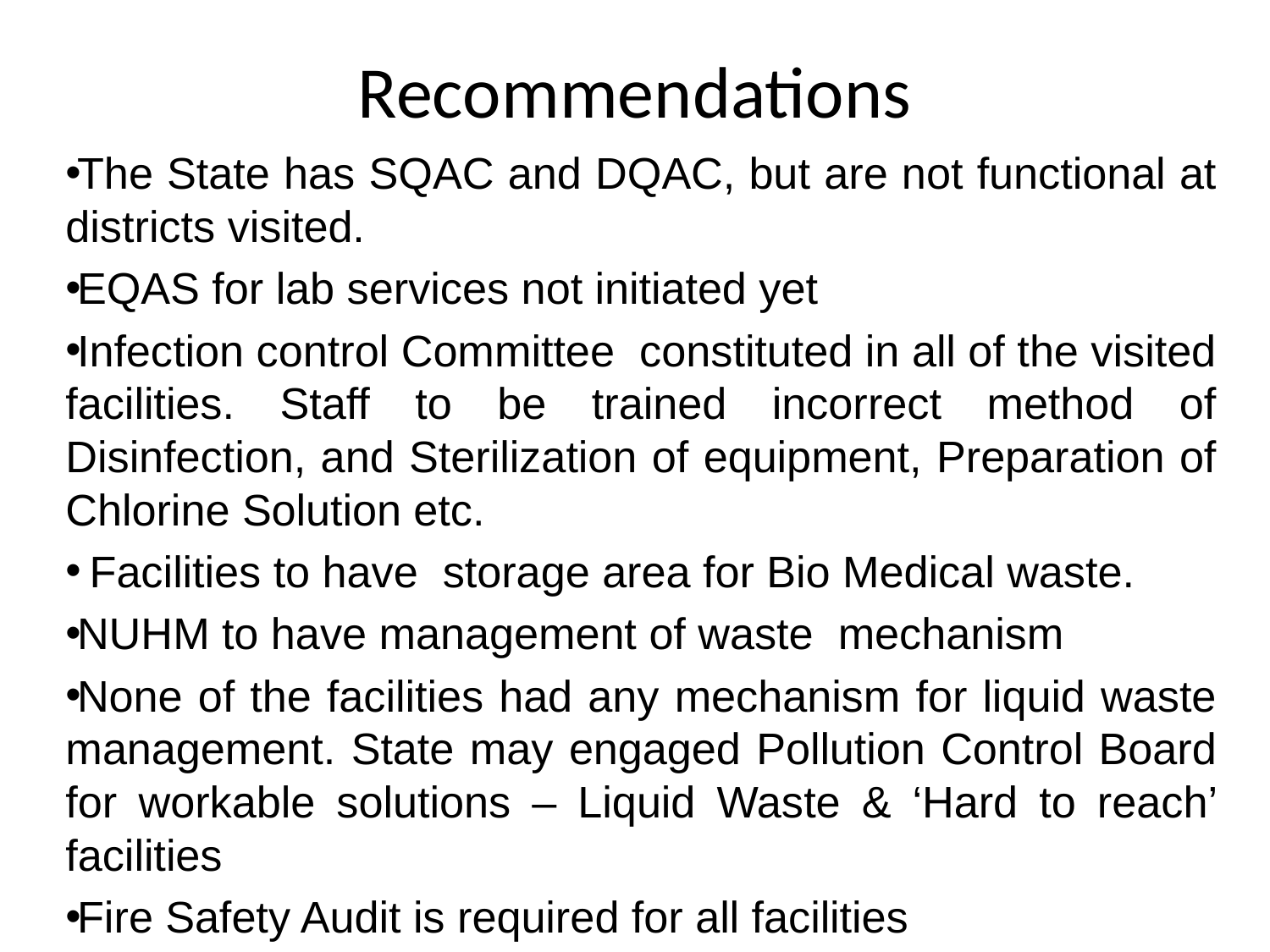

Recommendations
The State has SQAC and DQAC, but are not functional at districts visited.
EQAS for lab services not initiated yet
Infection control Committee  constituted in all of the visited facilities. Staff to be trained incorrect method of Disinfection, and Sterilization of equipment, Preparation of Chlorine Solution etc.
 Facilities to have  storage area for Bio Medical waste.
NUHM to have management of waste  mechanism
None of the facilities had any mechanism for liquid waste management. State may engaged Pollution Control Board for workable solutions – Liquid Waste & ‘Hard to reach’ facilities
Fire Safety Audit is required for all facilities